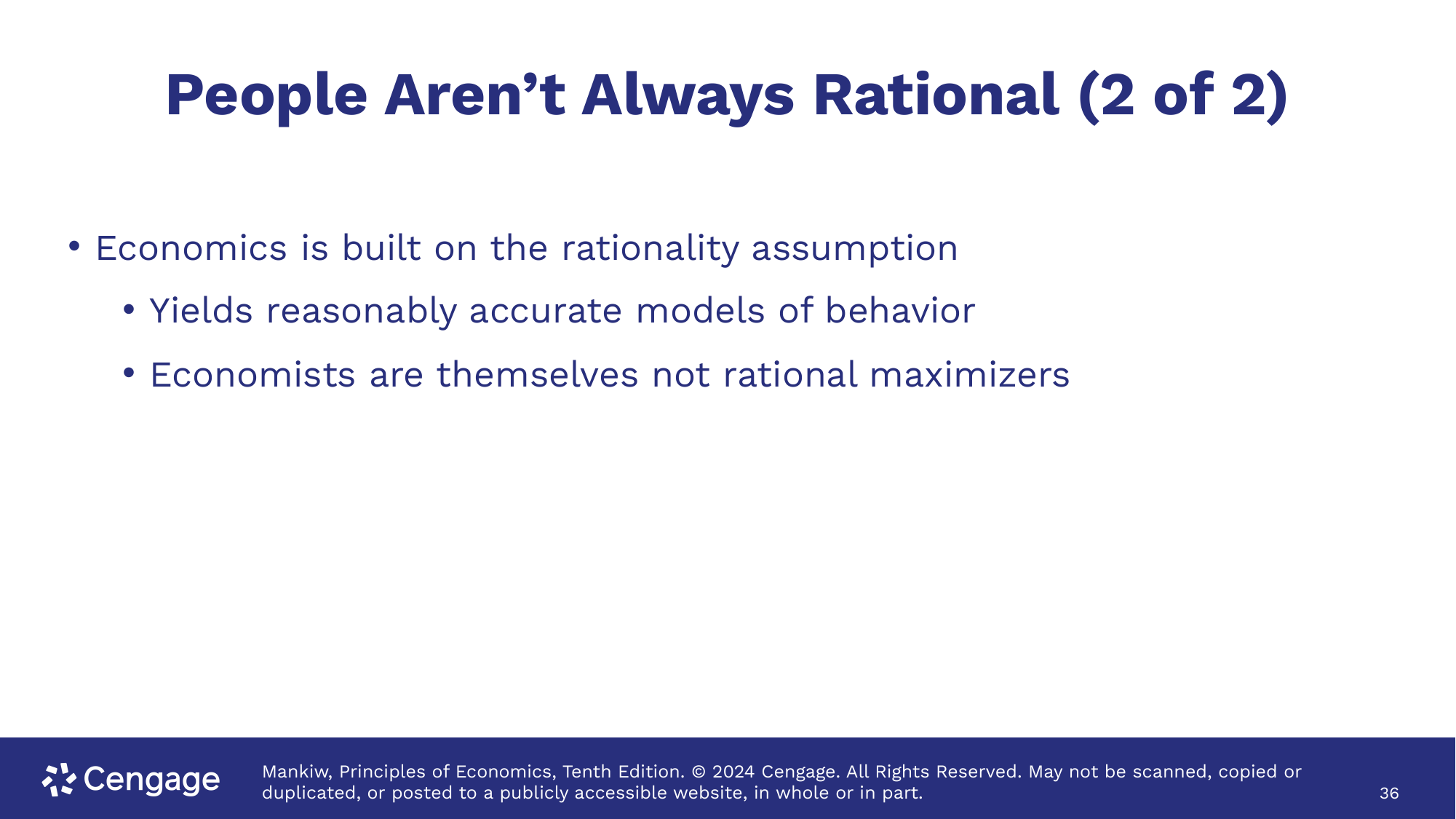

# People Aren’t Always Rational (2 of 2)
Economics is built on the rationality assumption
Yields reasonably accurate models of behavior
Economists are themselves not rational maximizers